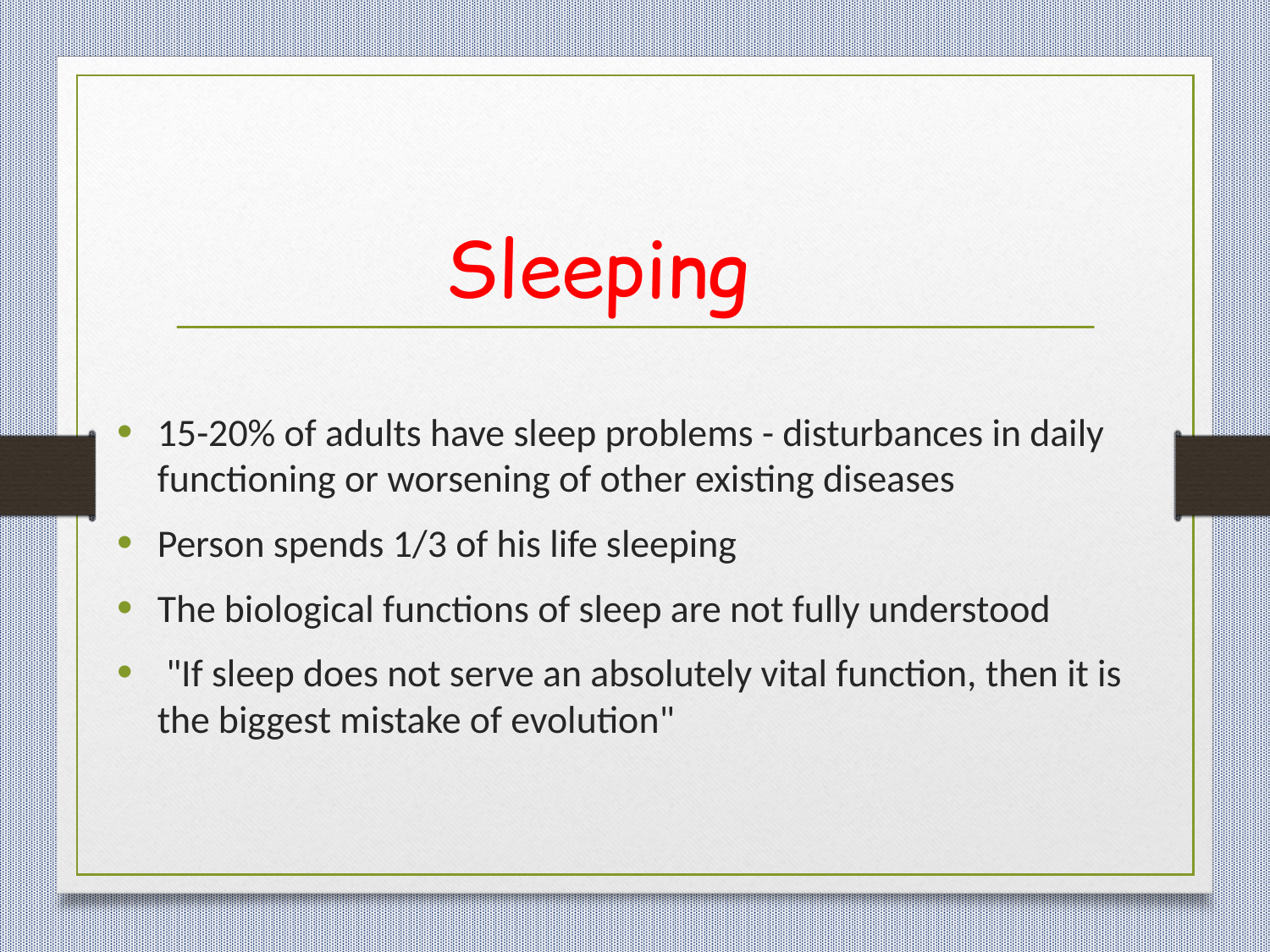

# Sleeping

15-20% of adults have sleep problems - disturbances in daily functioning or worsening of other existing diseases
Person spends 1/3 of his life sleeping
The biological functions of sleep are not fully understood
 "If sleep does not serve an absolutely vital function, then it is the biggest mistake of evolution"